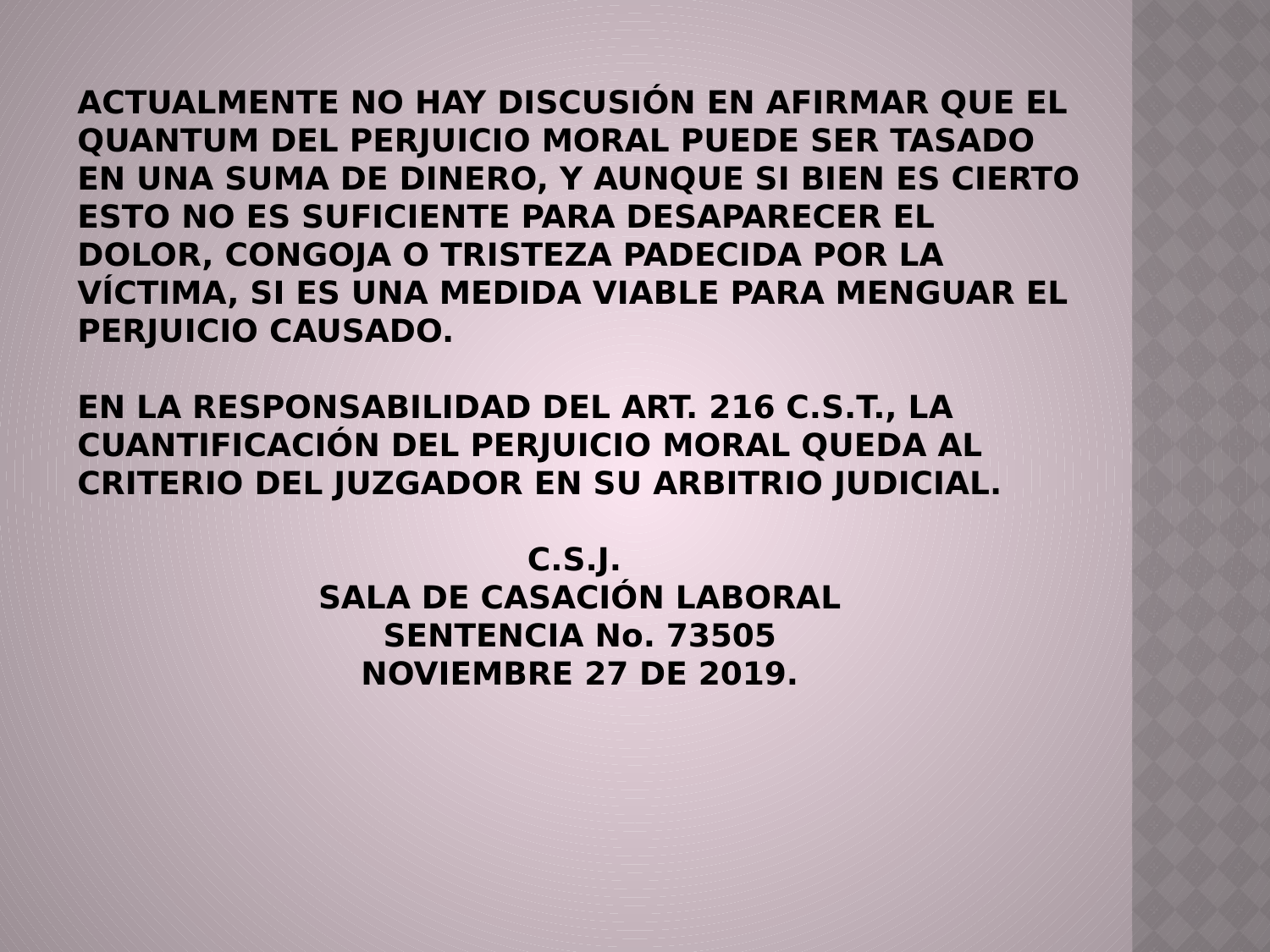

ACTUALMENTE NO HAY DISCUSIÓN EN AFIRMAR QUE EL QUANTUM DEL PERJUICIO MORAL PUEDE SER TASADO EN UNA SUMA DE DINERO, Y AUNQUE SI BIEN ES CIERTO ESTO NO ES SUFICIENTE PARA DESAPARECER EL DOLOR, CONGOJA O TRISTEZA PADECIDA POR LA VÍCTIMA, SI ES UNA MEDIDA VIABLE PARA MENGUAR EL PERJUICIO CAUSADO.

EN LA RESPONSABILIDAD DEL ART. 216 C.S.T., LA CUANTIFICACIÓN DEL PERJUICIO MORAL QUEDA AL CRITERIO DEL JUZGADOR EN SU ARBITRIO JUDICIAL.

C.S.J.
SALA DE CASACIÓN LABORAL
SENTENCIA No. 73505
NOVIEMBRE 27 DE 2019.